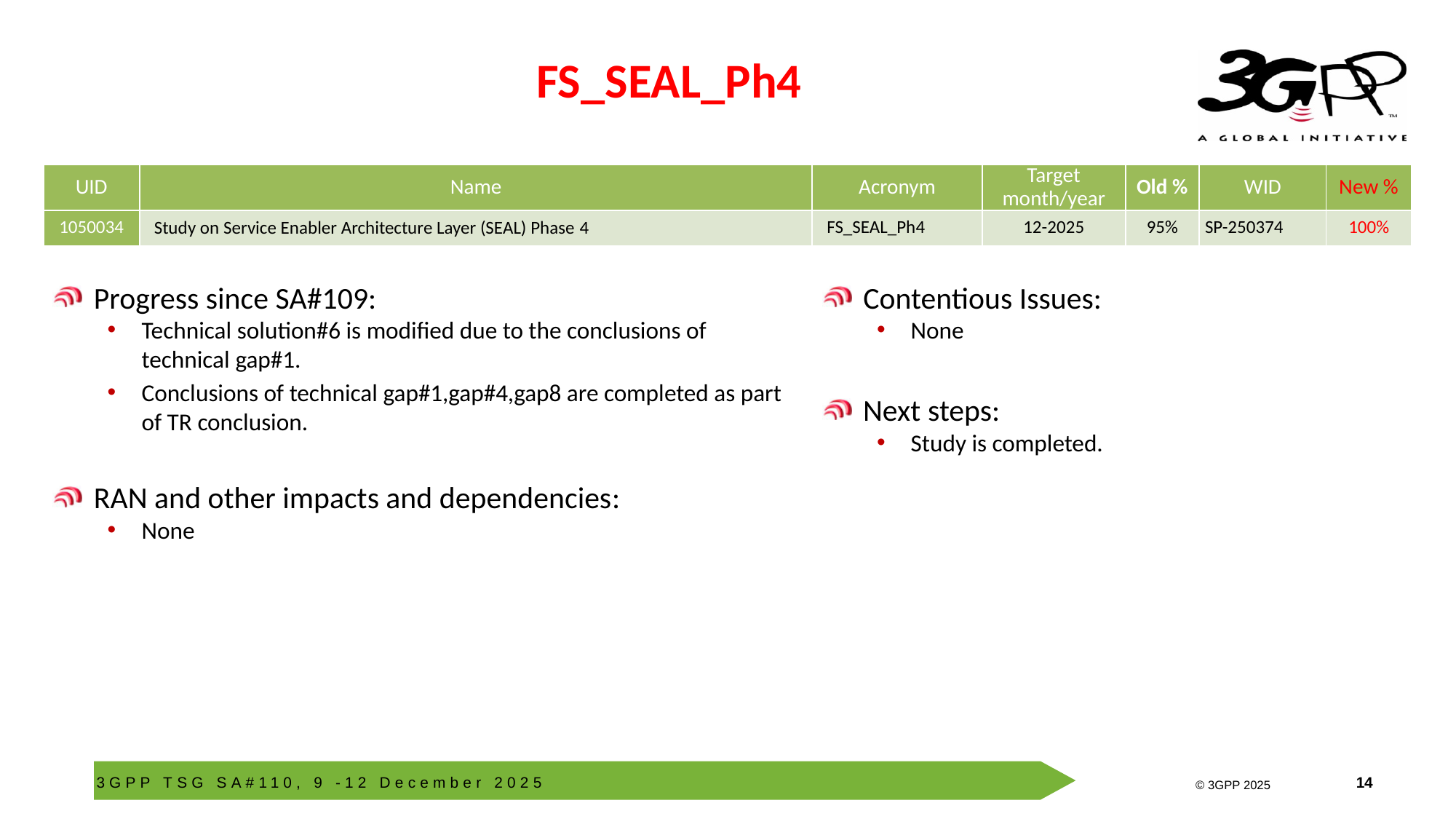

# FS_SEAL_Ph4
| UID | Name | Acronym | Target month/year | Old % | WID | New % |
| --- | --- | --- | --- | --- | --- | --- |
| 1050034 | Study on Service Enabler Architecture Layer (SEAL) Phase 4 | FS\_SEAL\_Ph4 | 12-2025 | 95% | SP-250374 | 100% |
Progress since SA#109:
Technical solution#6 is modified due to the conclusions of technical gap#1.
Conclusions of technical gap#1,gap#4,gap8 are completed as part of TR conclusion.

RAN and other impacts and dependencies:
None
Contentious Issues:
None

Next steps:
Study is completed.